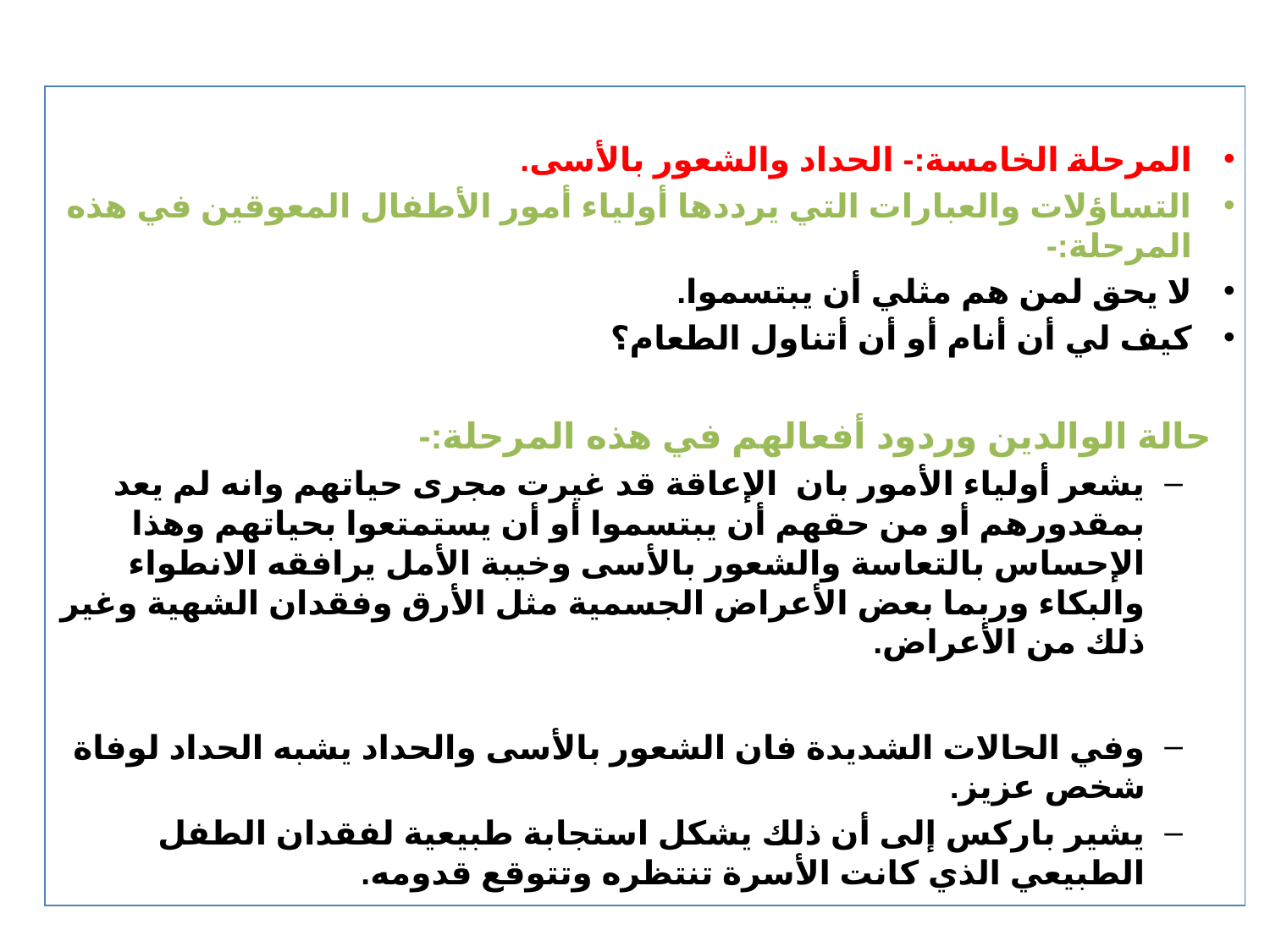

المرحلة الخامسة:- الحداد والشعور بالأسى.
التساؤلات والعبارات التي يرددها أولياء أمور الأطفال المعوقين في هذه المرحلة:-
لا يحق لمن هم مثلي أن يبتسموا.
كيف لي أن أنام أو أن أتناول الطعام؟

  حالة الوالدين وردود أفعالهم في هذه المرحلة:-
يشعر أولياء الأمور بان  الإعاقة قد غيرت مجرى حياتهم وانه لم يعد بمقدورهم أو من حقهم أن يبتسموا أو أن يستمتعوا بحياتهم وهذا الإحساس بالتعاسة والشعور بالأسى وخيبة الأمل يرافقه الانطواء والبكاء وربما بعض الأعراض الجسمية مثل الأرق وفقدان الشهية وغير ذلك من الأعراض.

وفي الحالات الشديدة فان الشعور بالأسى والحداد يشبه الحداد لوفاة شخص عزيز.
يشير باركس إلى أن ذلك يشكل استجابة طبيعية لفقدان الطفل الطبيعي الذي كانت الأسرة تنتظره وتتوقع قدومه.